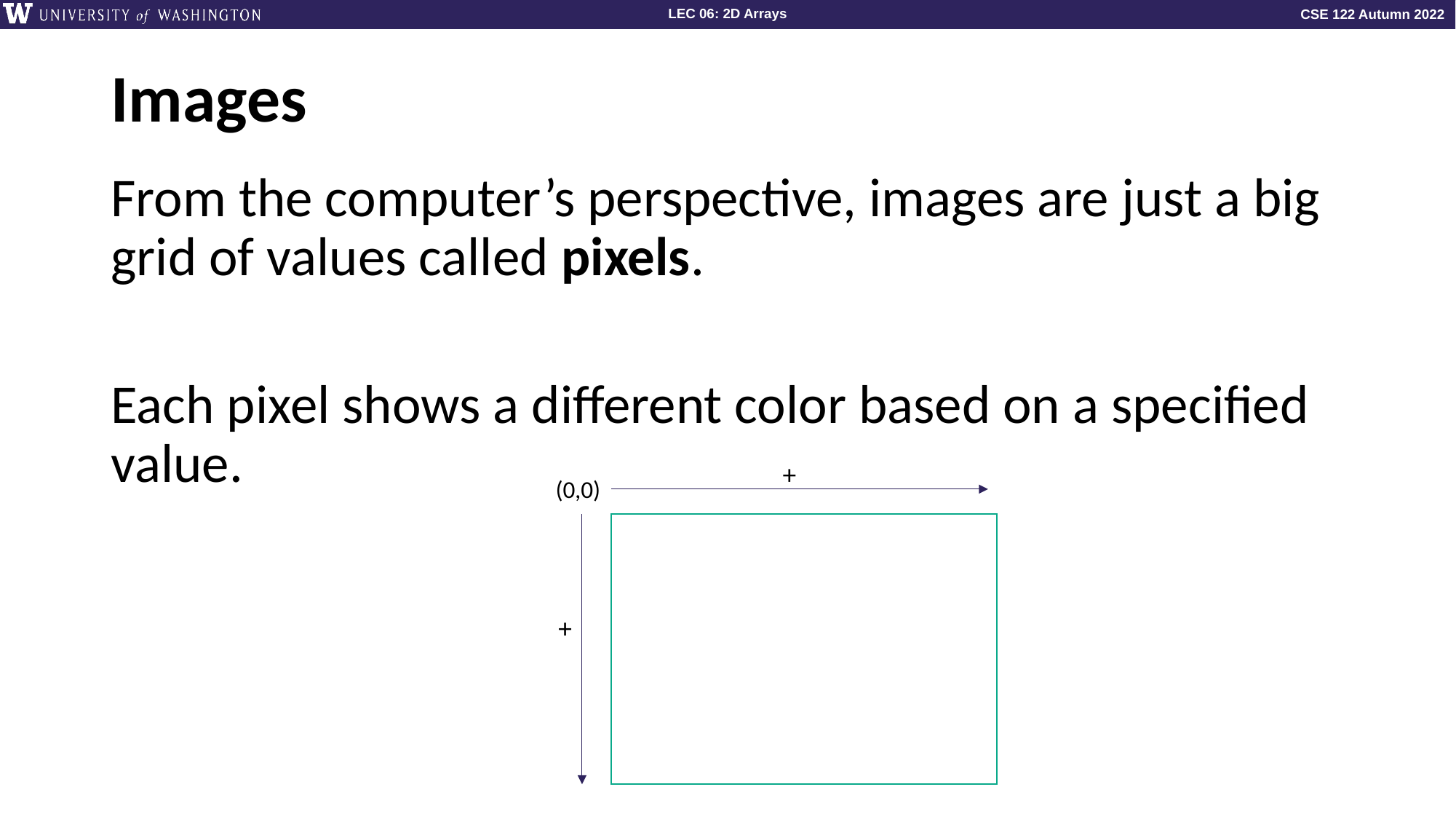

# Images
From the computer’s perspective, images are just a big grid of values called pixels.

Each pixel shows a different color based on a specified value.
+
(0,0)

+